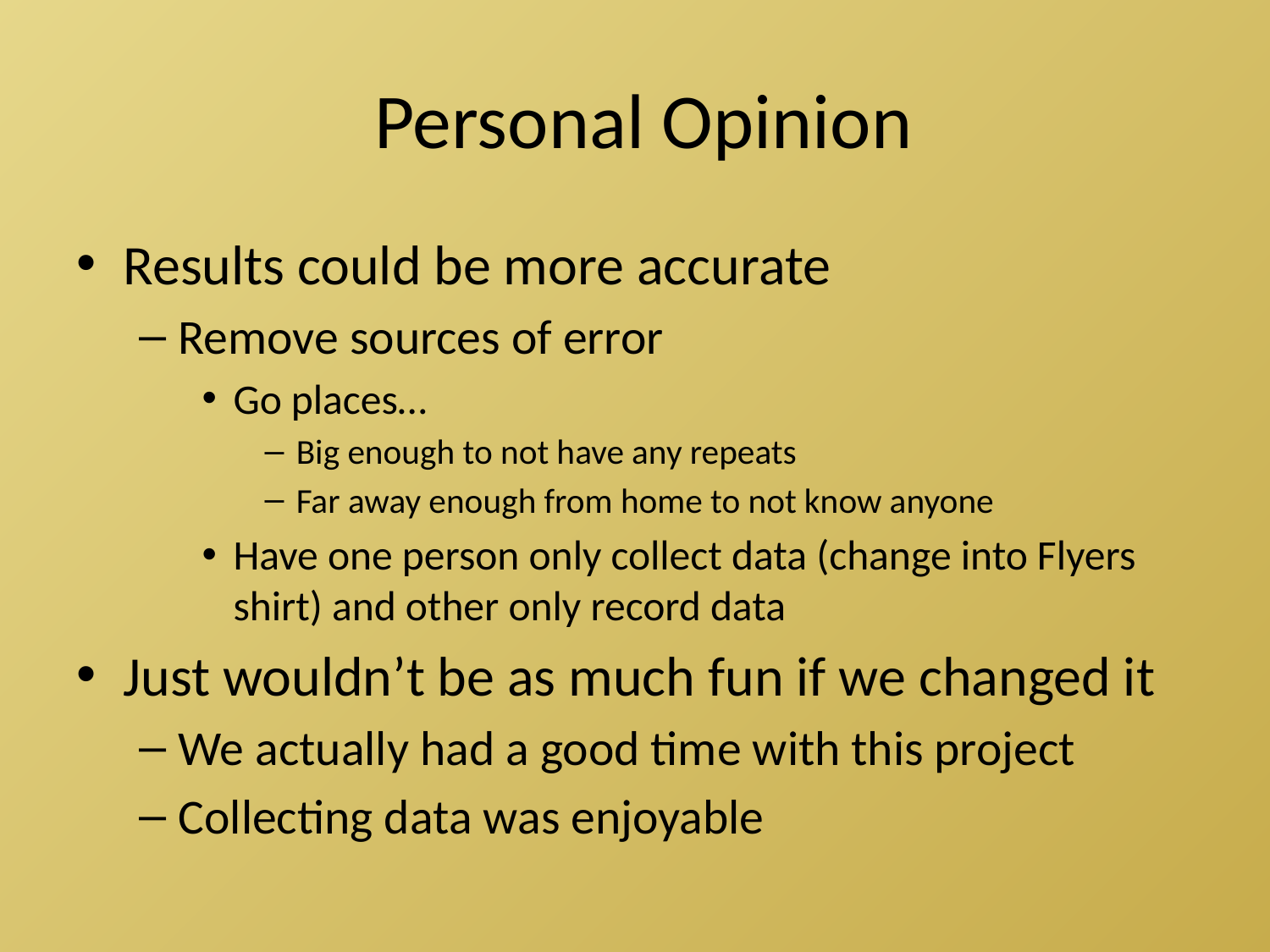

# Personal Opinion
Results could be more accurate
Remove sources of error
Go places…
Big enough to not have any repeats
Far away enough from home to not know anyone
Have one person only collect data (change into Flyers shirt) and other only record data
Just wouldn’t be as much fun if we changed it
We actually had a good time with this project
Collecting data was enjoyable